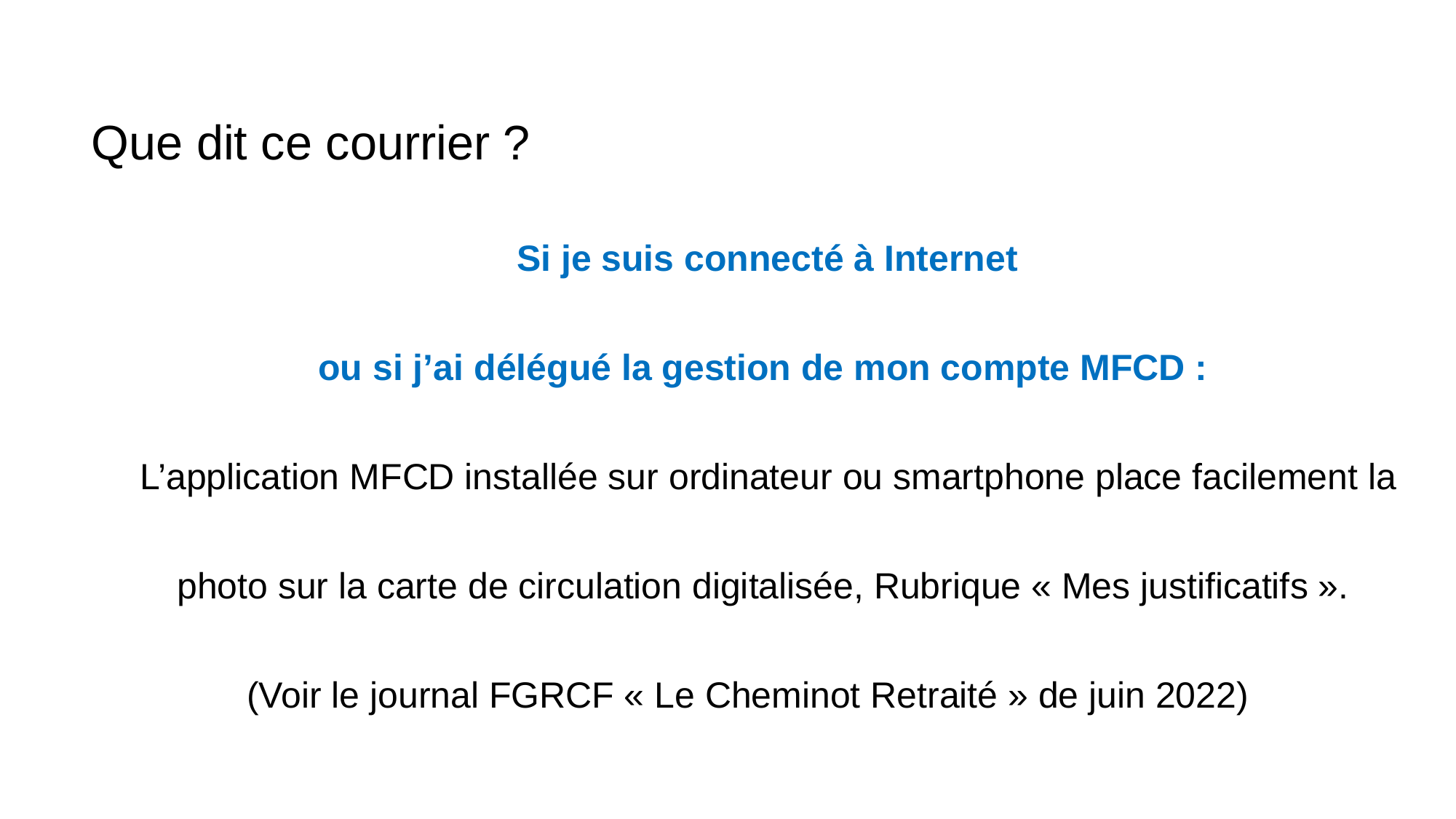

Que dit ce courrier ?
 Si je suis connecté à Internet
ou si j’ai délégué la gestion de mon compte MFCD :
L’application MFCD installée sur ordinateur ou smartphone place facilement la photo sur la carte de circulation digitalisée, Rubrique « Mes justificatifs ».
(Voir le journal FGRCF « Le Cheminot Retraité » de juin 2022)